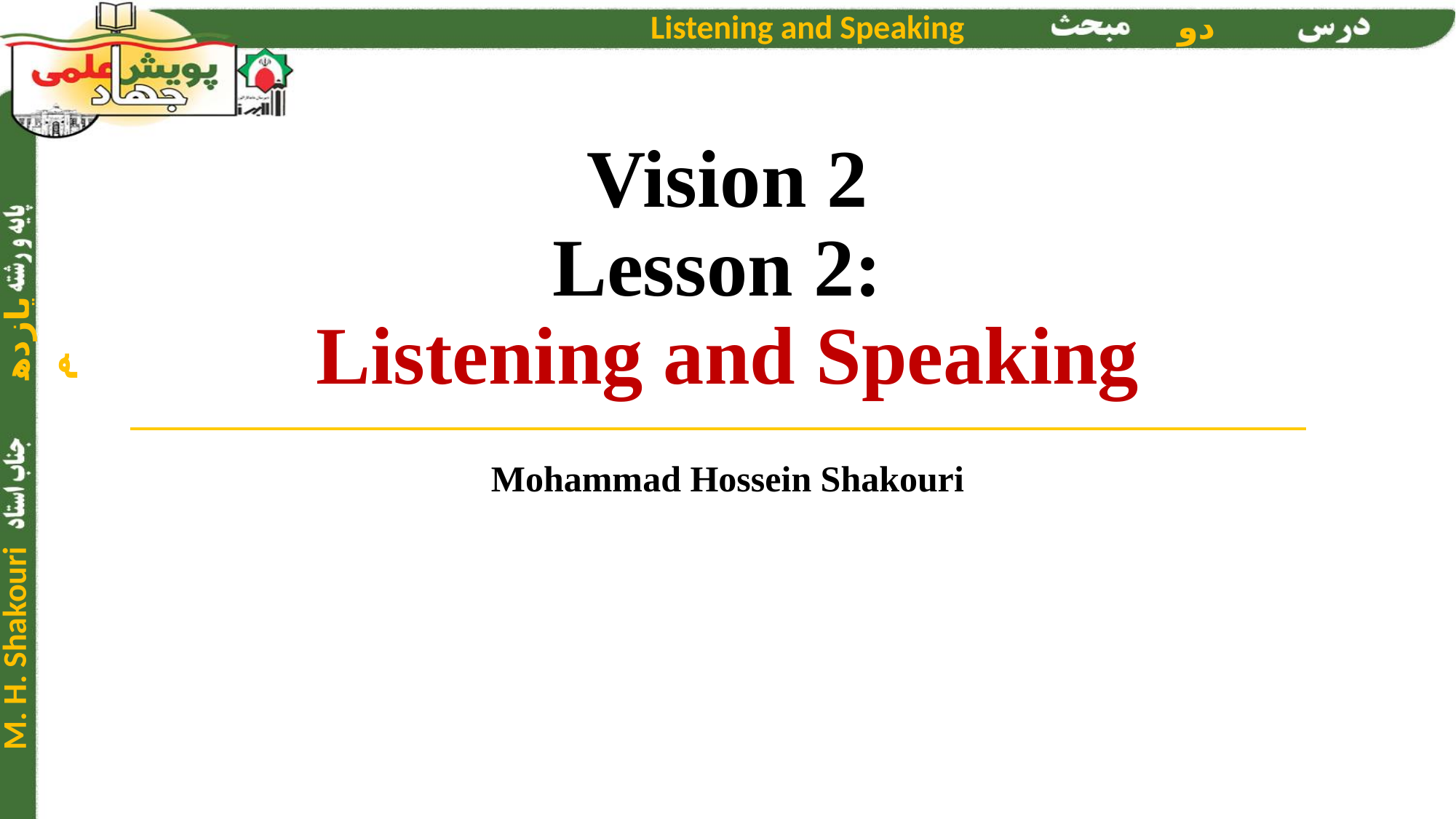

# Vision 2 Lesson 2: Listening and Speaking
Mohammad Hossein Shakouri